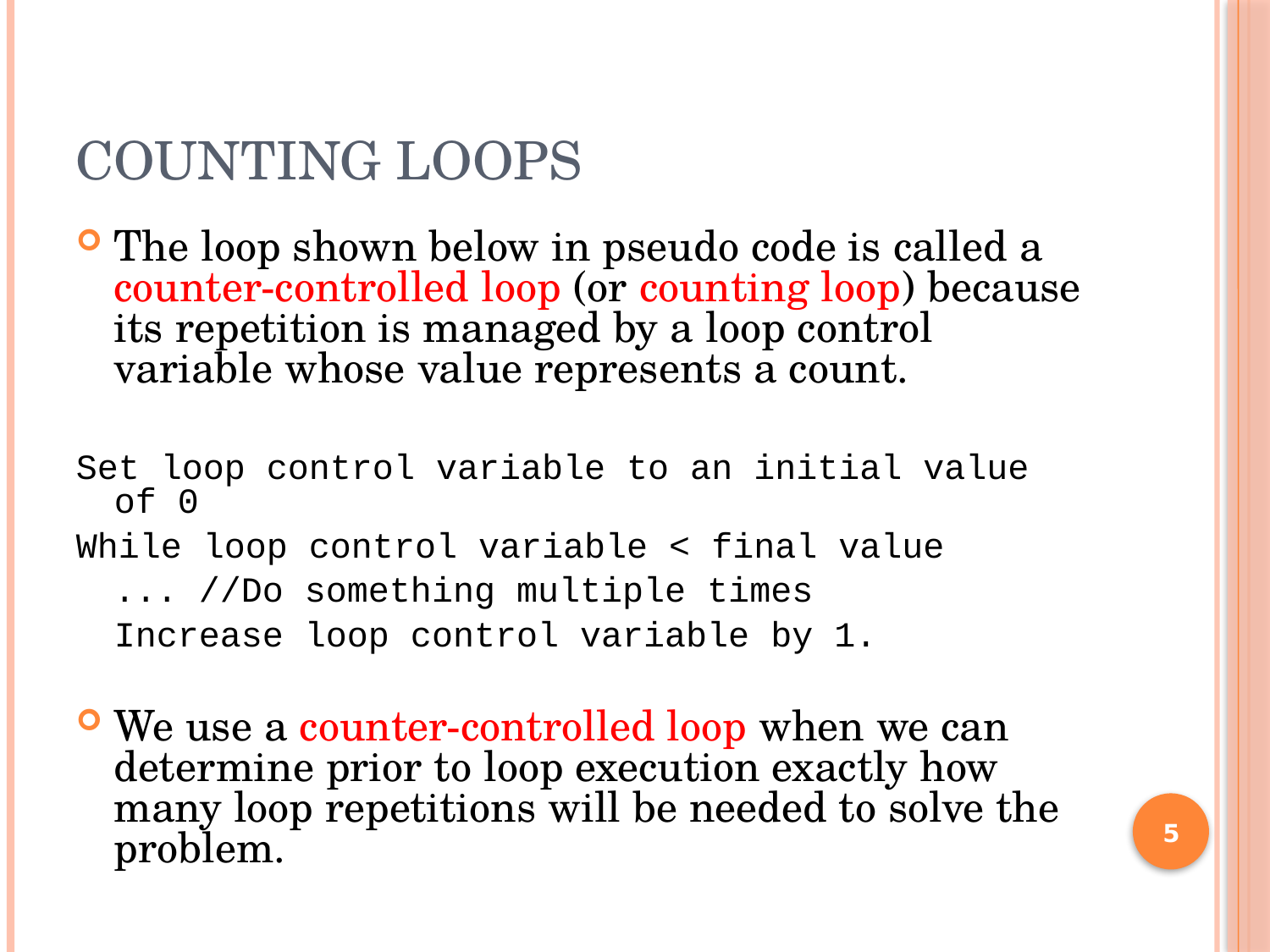

# Counting Loops
The loop shown below in pseudo code is called a counter-controlled loop (or counting loop) because its repetition is managed by a loop control variable whose value represents a count.

Set loop control variable to an initial value of 0
While loop control variable < final value
	... //Do something multiple times
	Increase loop control variable by 1.

We use a counter-controlled loop when we can determine prior to loop execution exactly how many loop repetitions will be needed to solve the problem.
5